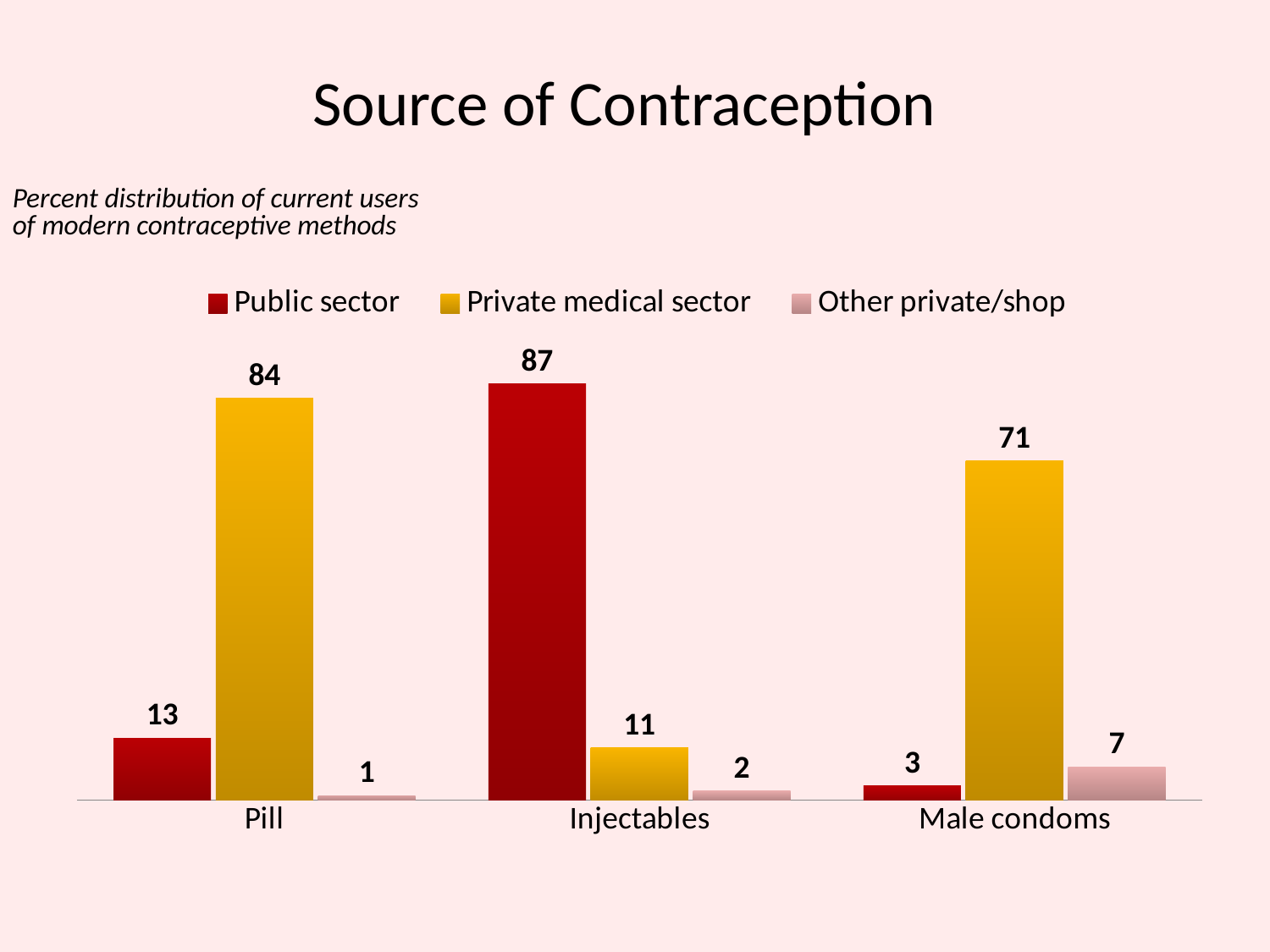

Source of Contraception
Percent distribution of current users of modern contraceptive methods

### Chart

| Category | Public sector | Private medical sector | Other private/shop |
|---|---|---|---|
| Pill | 13.0 | 84.0 | 1.0 |
| Injectables | 87.0 | 11.0 | 2.0 |
| Male condoms | 3.0 | 71.0 | 7.0 |